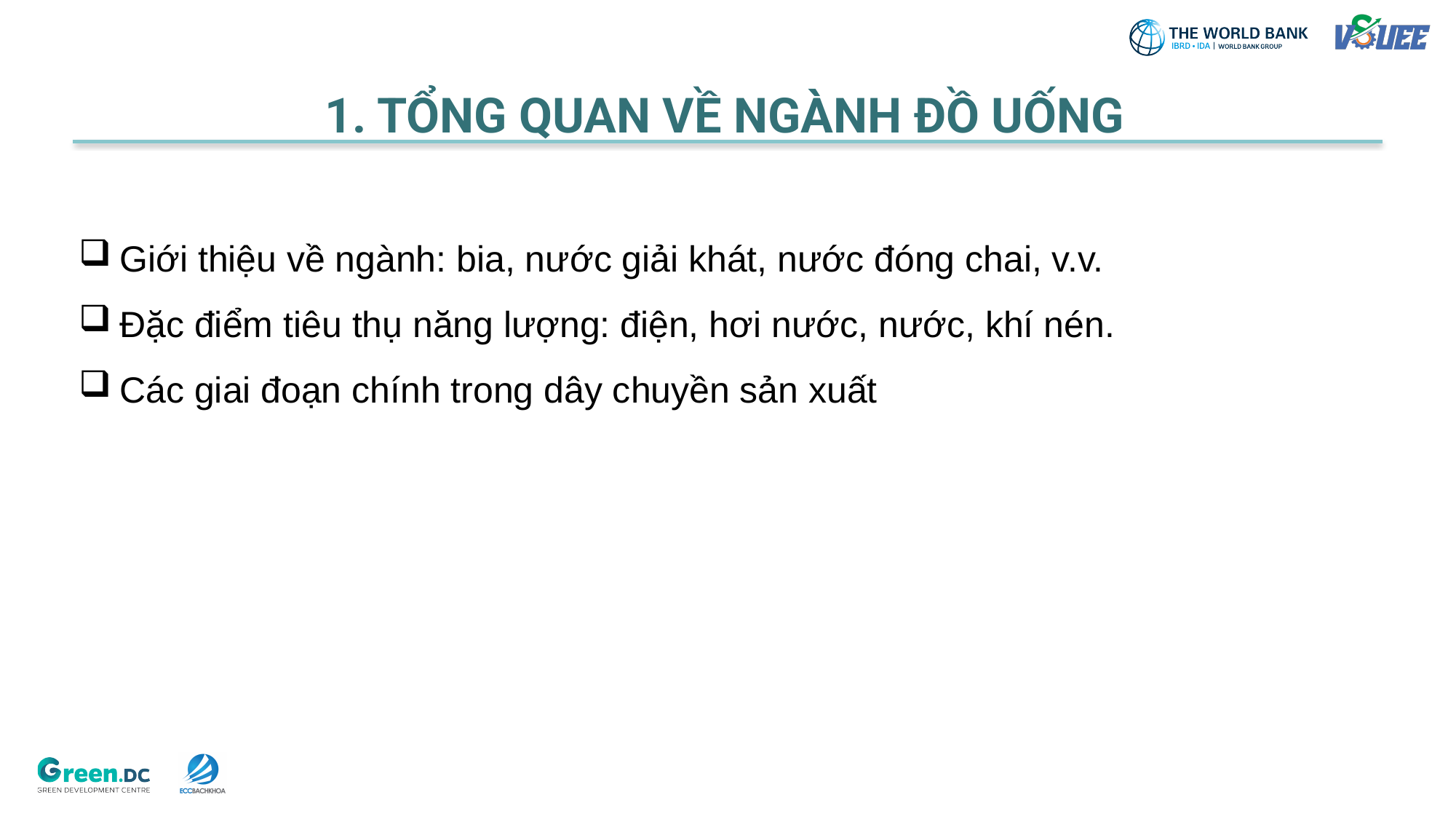

1. TỔNG QUAN VỀ NGÀNH ĐỒ UỐNG
Giới thiệu về ngành: bia, nước giải khát, nước đóng chai, v.v.
Đặc điểm tiêu thụ năng lượng: điện, hơi nước, nước, khí nén.
Các giai đoạn chính trong dây chuyền sản xuất